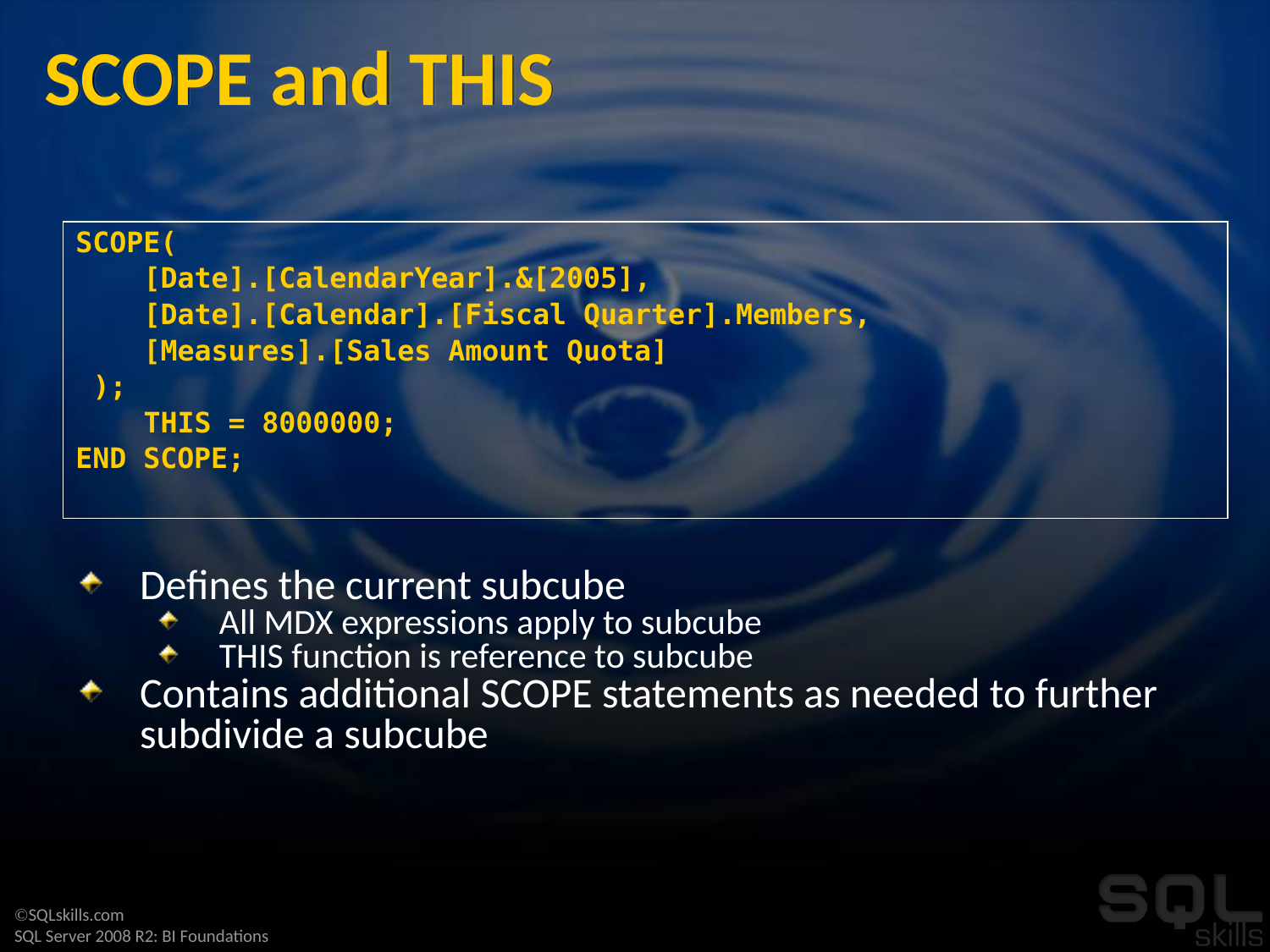

# SCOPE and THIS
SCOPE(
    [Date].[CalendarYear].&[2005],
    [Date].[Calendar].[Fiscal Quarter].Members,
    [Measures].[Sales Amount Quota]
 );
    THIS = 8000000;
END SCOPE;
Defines the current subcube
All MDX expressions apply to subcube
THIS function is reference to subcube
Contains additional SCOPE statements as needed to further subdivide a subcube